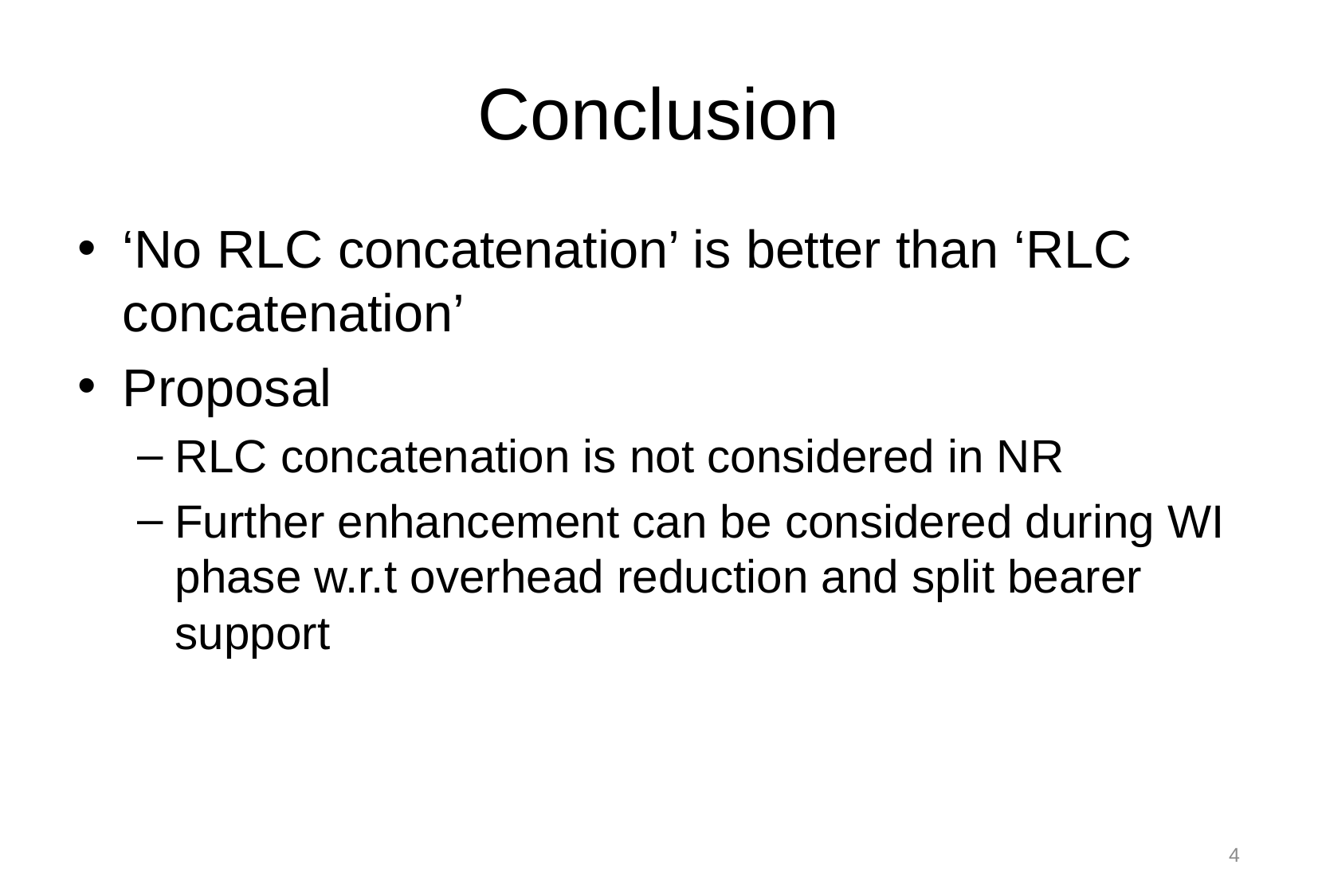

# Conclusion
‘No RLC concatenation’ is better than ‘RLC concatenation’
Proposal
RLC concatenation is not considered in NR
Further enhancement can be considered during WI phase w.r.t overhead reduction and split bearer support
4